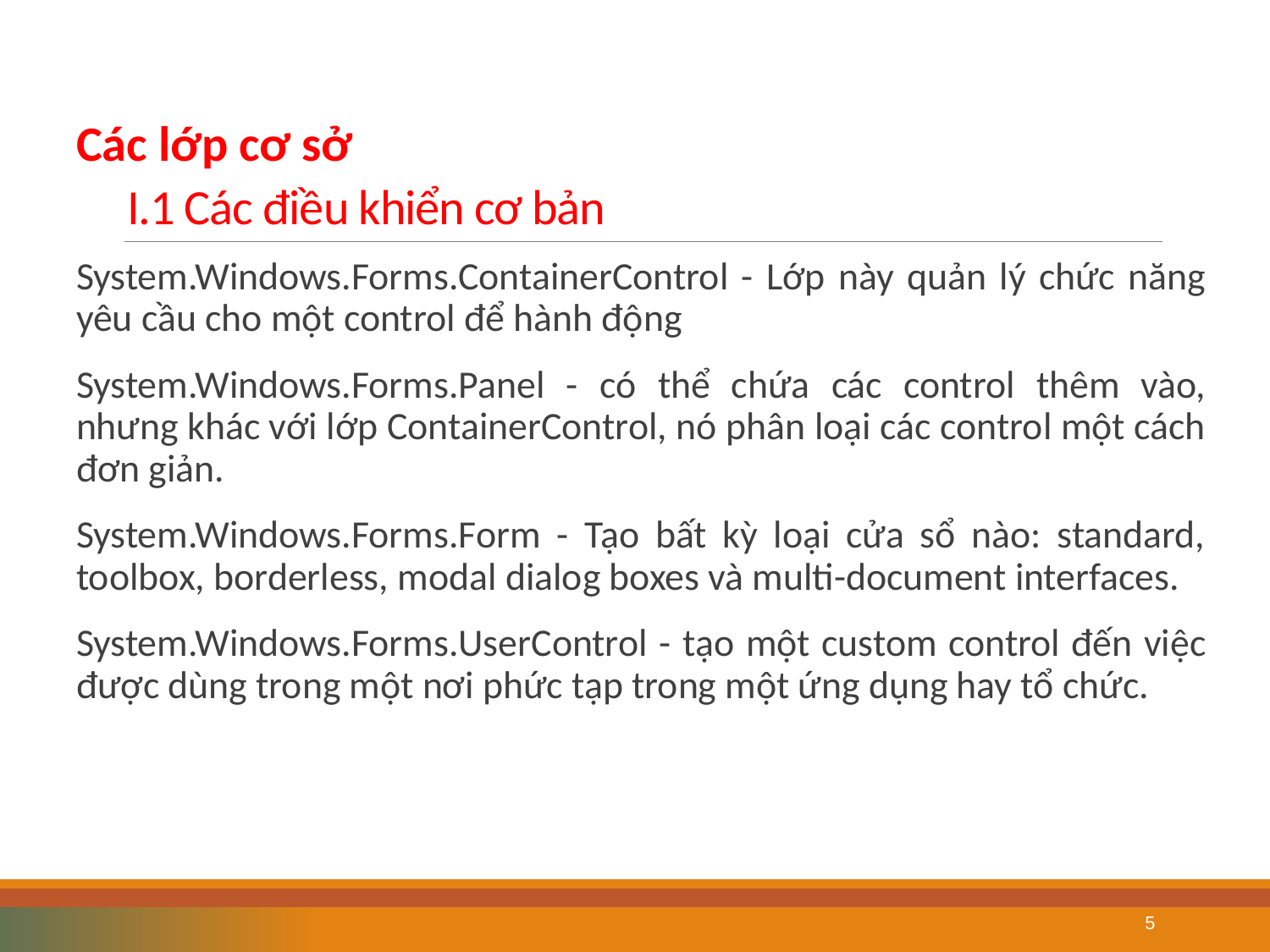

# I.1 Các điều khiển cơ bản
Các lớp cơ sở
System.Windows.Forms.ContainerControl - Lớp này quản lý chức năng yêu cầu cho một control để hành động
System.Windows.Forms.Panel - có thể chứa các control thêm vào, nhưng khác với lớp ContainerControl, nó phân loại các control một cách đơn giản.
System.Windows.Forms.Form - Tạo bất kỳ loại cửa sổ nào: standard, toolbox, borderless, modal dialog boxes và multi-document interfaces.
System.Windows.Forms.UserControl - tạo một custom control đến việc được dùng trong một nơi phức tạp trong một ứng dụng hay tổ chức.
5